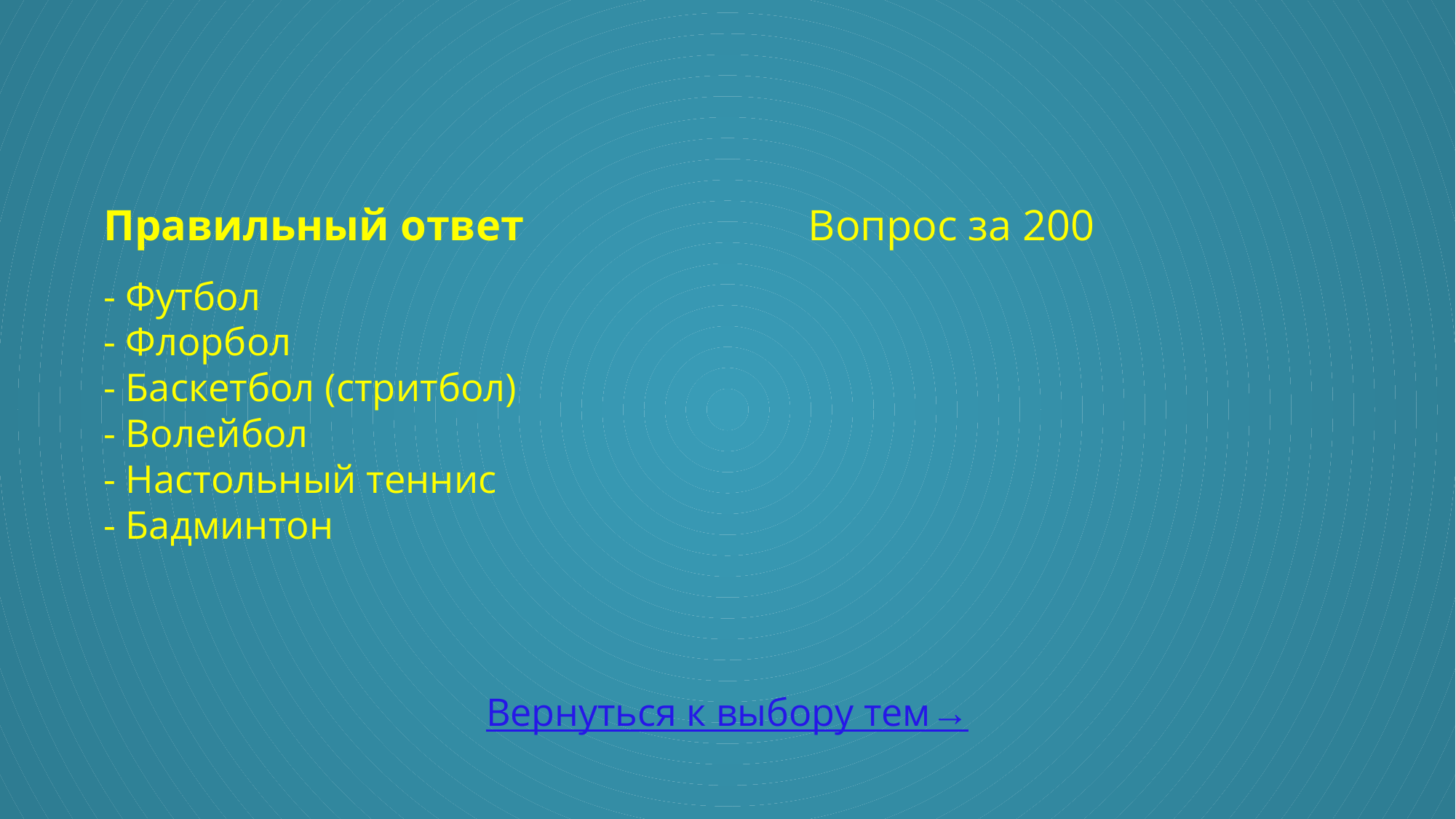

# Правильный ответ                          Вопрос за 200 - Футбол - Флорбол - Баскетбол (стритбол) - Волейбол - Настольный теннис - Бадминтон
Вернуться к выбору тем→